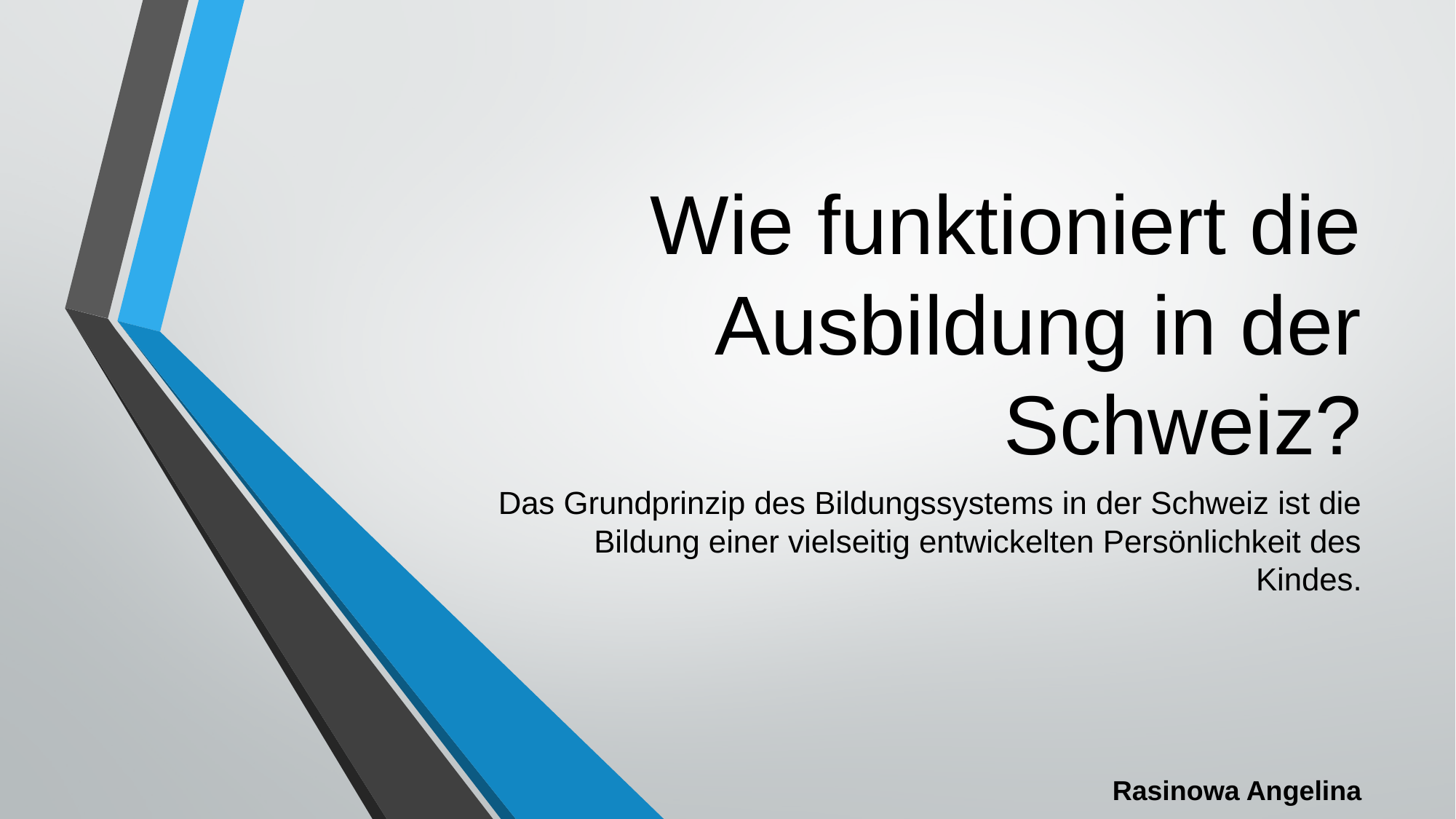

# Wie funktioniert die Ausbildung in der Schweiz?
Das Grundprinzip des Bildungssystems in der Schweiz ist die Bildung einer vielseitig entwickelten Persönlichkeit des Kindes.
Rasinowa Angelina